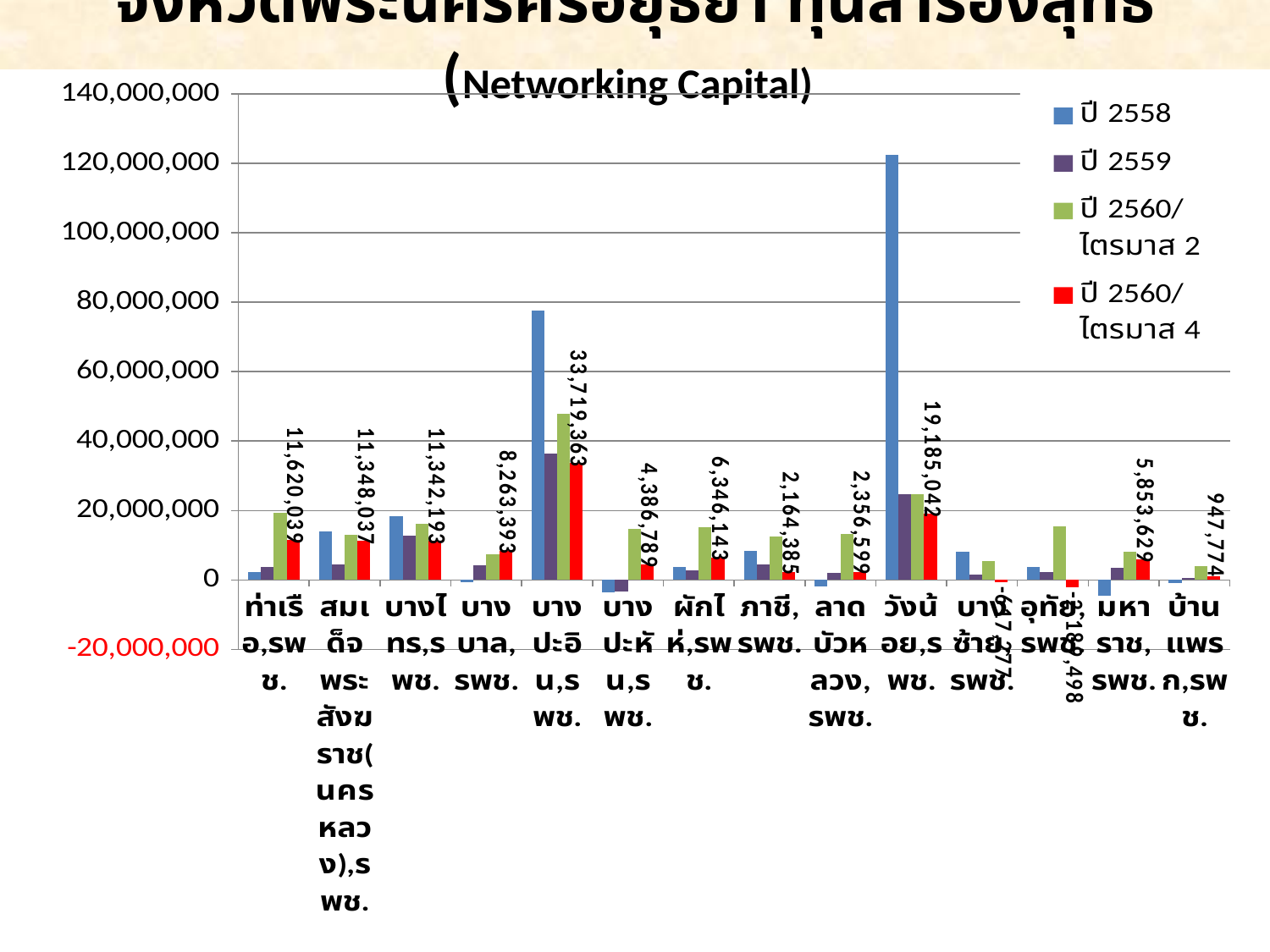

# จังหวัดพระนครศรีอยุธยา ทุนสำรองสุทธิ (Networking Capital)

### Chart

| Category | ปี 2558 | ปี 2559 | ปี 2560/ไตรมาส 2 | ปี 2560/ไตรมาส 4 |
|---|---|---|---|---|
| ท่าเรือ,รพช. | 2233351.0 | 3641669.0 | 19249708.0 | 11620039.0 |
| สมเด็จพระสังฆราช(นครหลวง),รพช. | 14072950.0 | 4546705.0 | 13045749.0 | 11348036.629999995 |
| บางไทร,รพช. | 18249266.0 | 12762215.0 | 16158001.0 | 11342192.719999999 |
| บางบาล,รพช. | -594453.0 | 4226493.0 | 7317383.0 | 8263393.0 |
| บางปะอิน,รพช. | 77694961.0 | 36473473.0 | 47756311.0 | 33719362.53 |
| บางปะหัน,รพช. | -3640515.0 | -3381411.0 | 14608860.0 | 4386789.0 |
| ผักไห่,รพช. | 3822047.0 | 2752115.0 | 15192147.0 | 6346143.179999992 |
| ภาชี,รพช. | 8473396.0 | 4564385.0 | 12551582.0 | 2164385.0 |
| ลาดบัวหลวง,รพช. | -1803836.0 | 2142777.0 | 13144008.0 | 2356599.1899999976 |
| วังน้อย,รพช. | 122422204.0 | 24656179.0 | 24696205.0 | 19185042.0 |
| บางซ้าย,รพช. | 8076732.0 | 1496291.0 | 5379058.0 | -617277.4300000146 |
| อุทัย,รพช. | 3834054.0 | 2284027.0 | 15468403.0 | -2189497.750000015 |
| มหาราช,รพช. | -4563076.0 | 3602351.0 | 8163038.0 | 5853628.640000001 |
| บ้านแพรก,รพช. | -942526.0 | 652074.0 | 4101156.0 | 947774.0 |